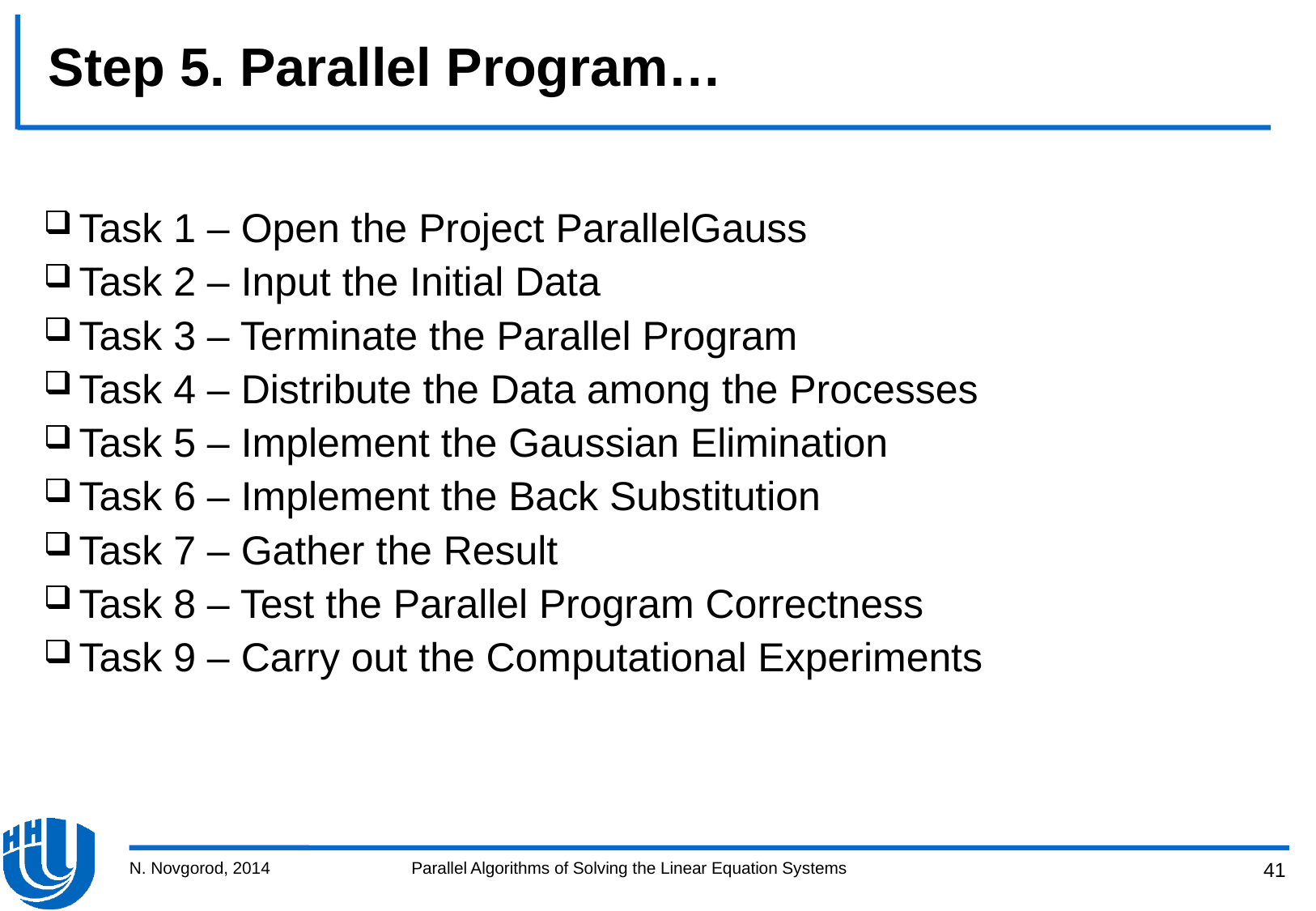

# Step 5. Parallel Program…

Task 1 – Open the Project ParallelGauss
Task 2 – Input the Initial Data
Task 3 – Terminate the Parallel Program
Task 4 – Distribute the Data among the Processes
Task 5 – Implement the Gaussian Elimination
Task 6 – Implement the Back Substitution
Task 7 – Gather the Result
Task 8 – Test the Parallel Program Correctness
Task 9 – Carry out the Computational Experiments
N. Novgorod, 2014
Parallel Algorithms of Solving the Linear Equation Systems
41